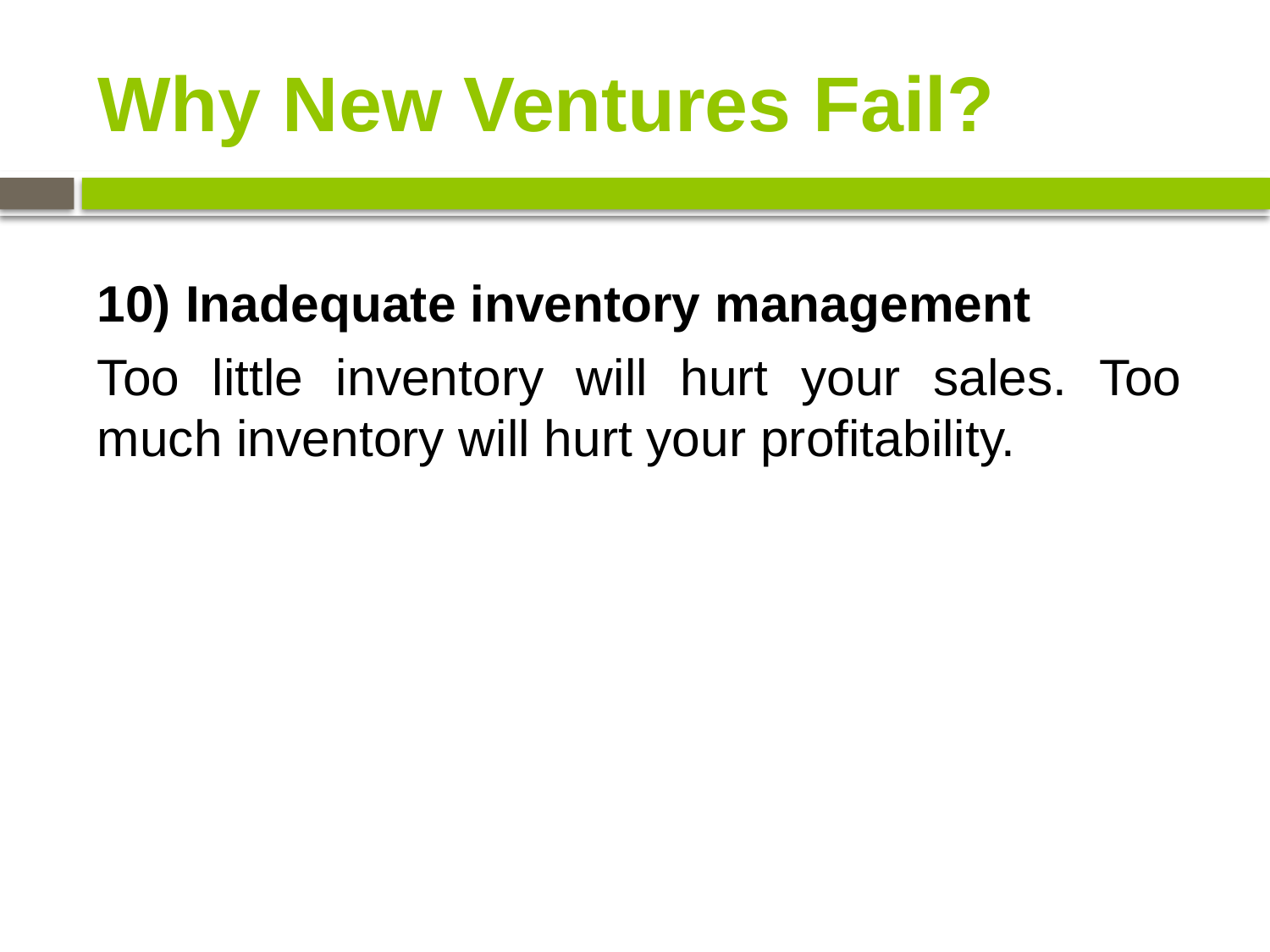

# Why New Ventures Fail?
 Inadequate inventory management
Too little inventory will hurt your sales. Too much inventory will hurt your profitability.